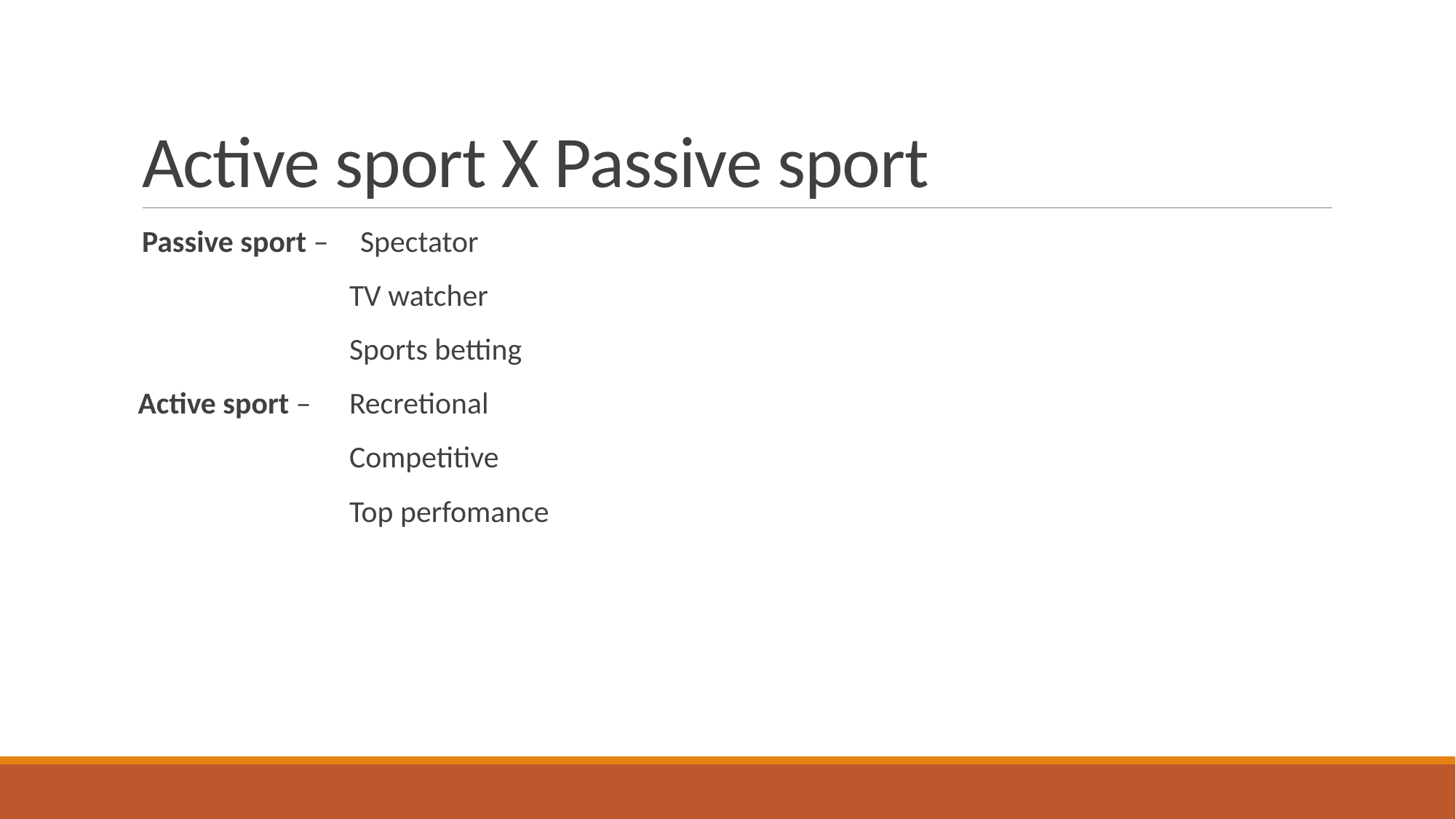

# Active sport X Passive sport
Passive sport –	Spectator
		TV watcher
		Sports betting
 Active sport –	Recretional
		Competitive
		Top perfomance